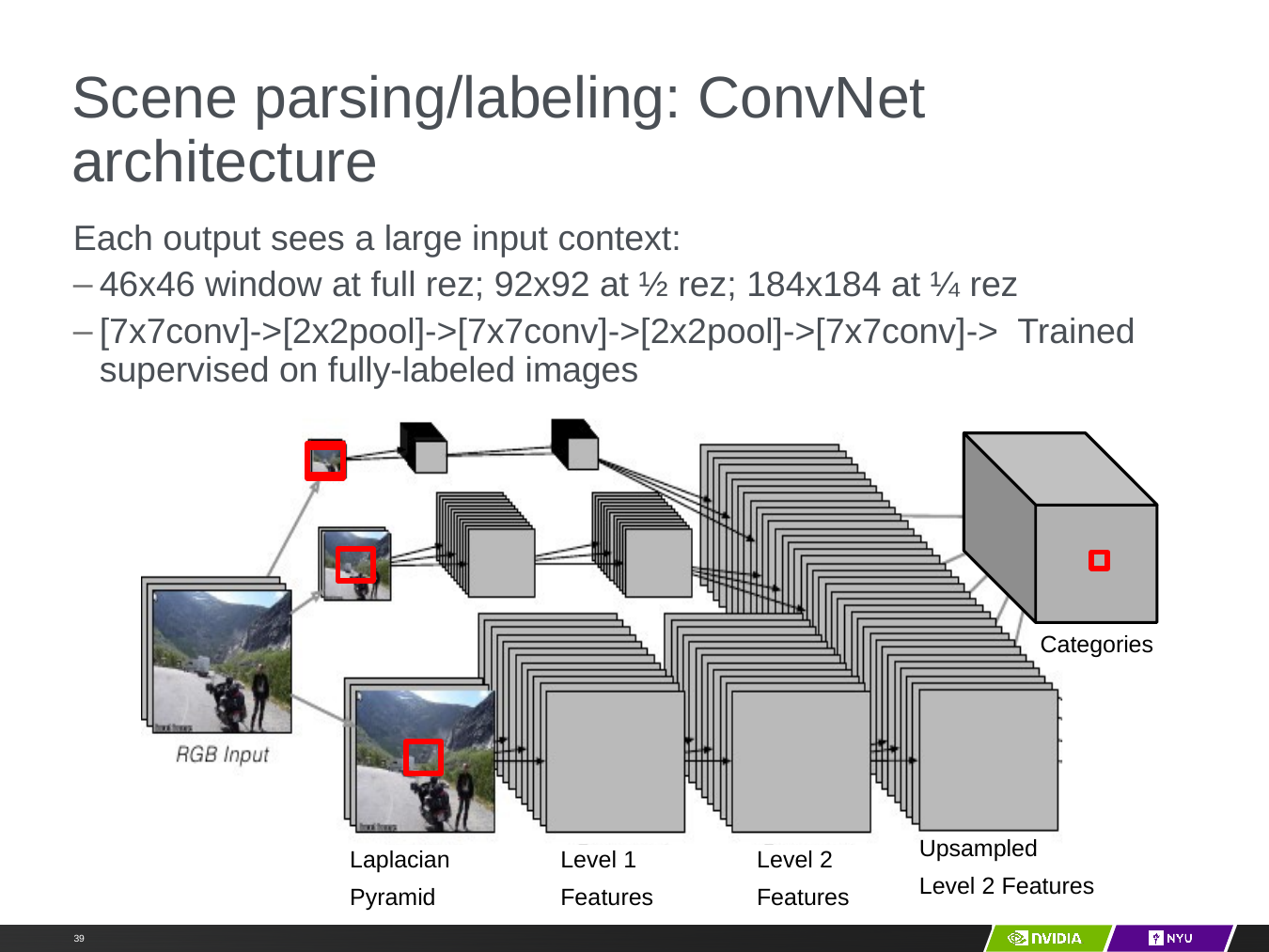

# Scene parsing/labeling: ConvNet architecture
Each output sees a large input context:
46x46 window at full rez; 92x92 at ½ rez; 184x184 at ¼ rez
[7x7conv]->[2x2pool]->[7x7conv]->[2x2pool]->[7x7conv]->  Trained supervised on fully-labeled images

Categories

Upsampled
Laplacian
Level 1
Level 2

Level 2 Features
Pyramid
Features
Features